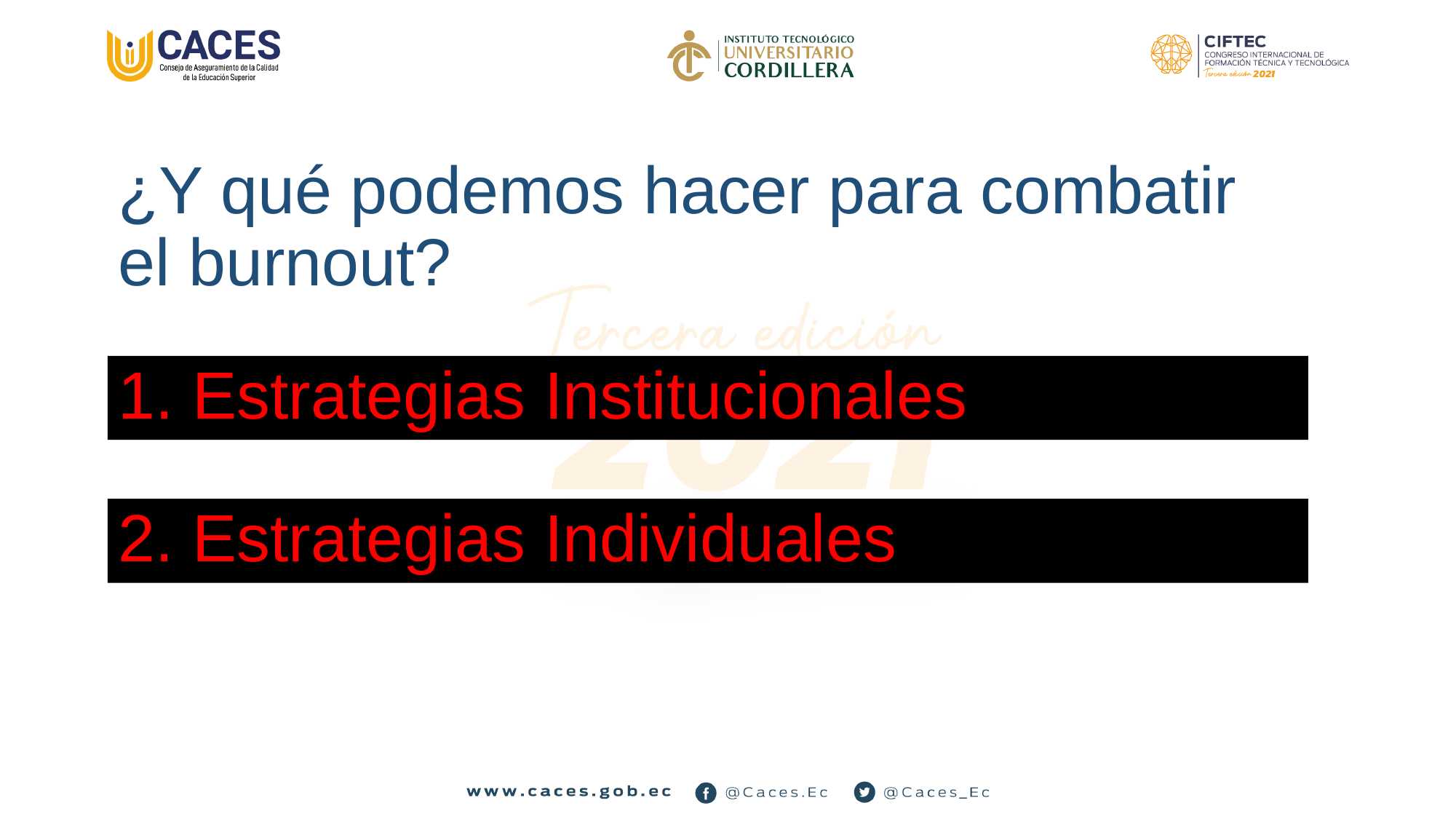

¿Y qué podemos hacer para combatir el burnout?
1. Estrategias Institucionales
2. Estrategias Individuales